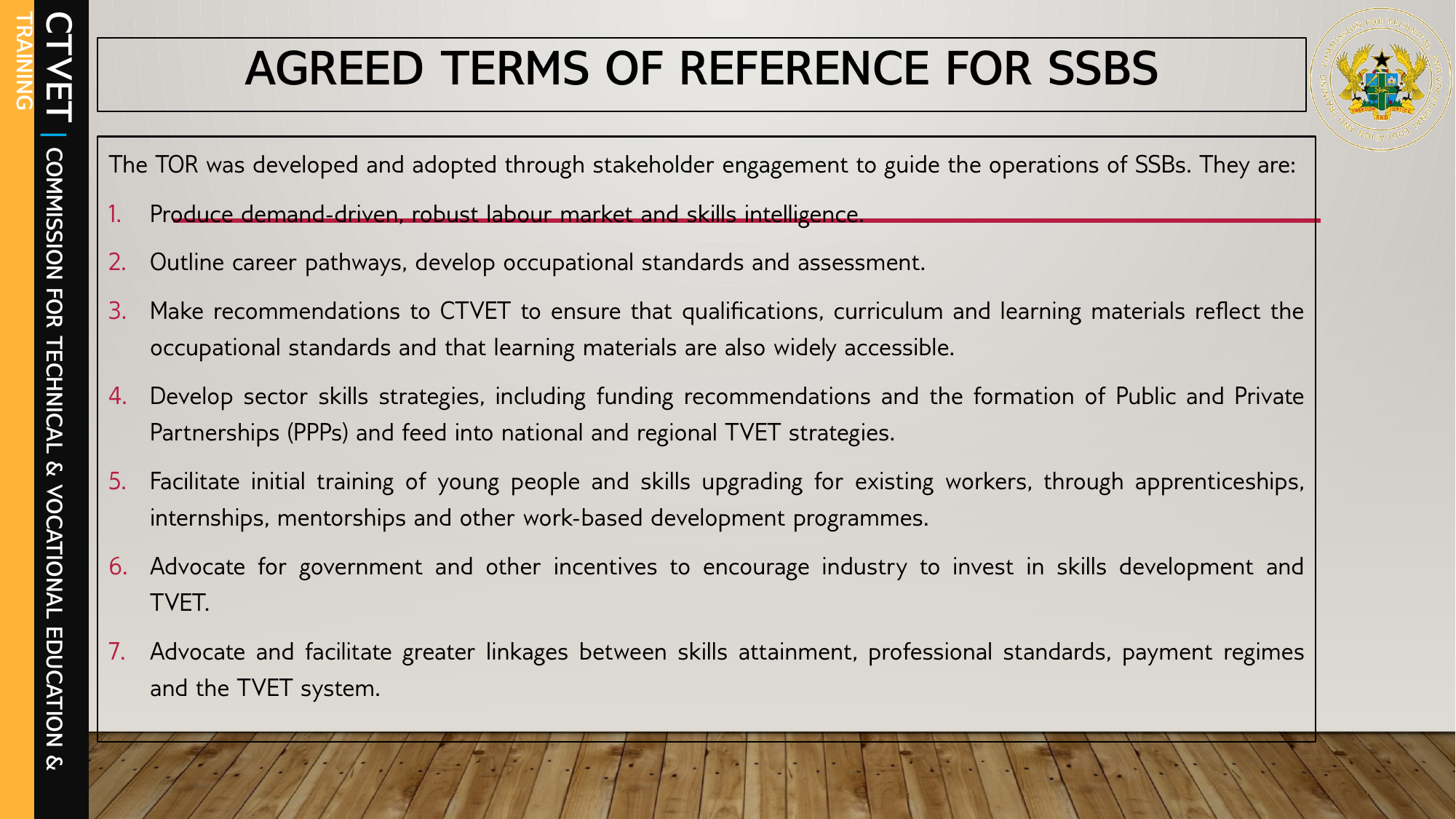

# AGREED TERMS OF REFERENCE FOR SSBs
The TOR was developed and adopted through stakeholder engagement to guide the operations of SSBs. They are:
Produce demand-driven, robust labour market and skills intelligence.
Outline career pathways, develop occupational standards and assessment.
Make recommendations to CTVET to ensure that qualifications, curriculum and learning materials reflect the occupational standards and that learning materials are also widely accessible.
Develop sector skills strategies, including funding recommendations and the formation of Public and Private Partnerships (PPPs) and feed into national and regional TVET strategies.
Facilitate initial training of young people and skills upgrading for existing workers, through apprenticeships, internships, mentorships and other work-based development programmes.
Advocate for government and other incentives to encourage industry to invest in skills development and TVET.
Advocate and facilitate greater linkages between skills attainment, professional standards, payment regimes and the TVET system.